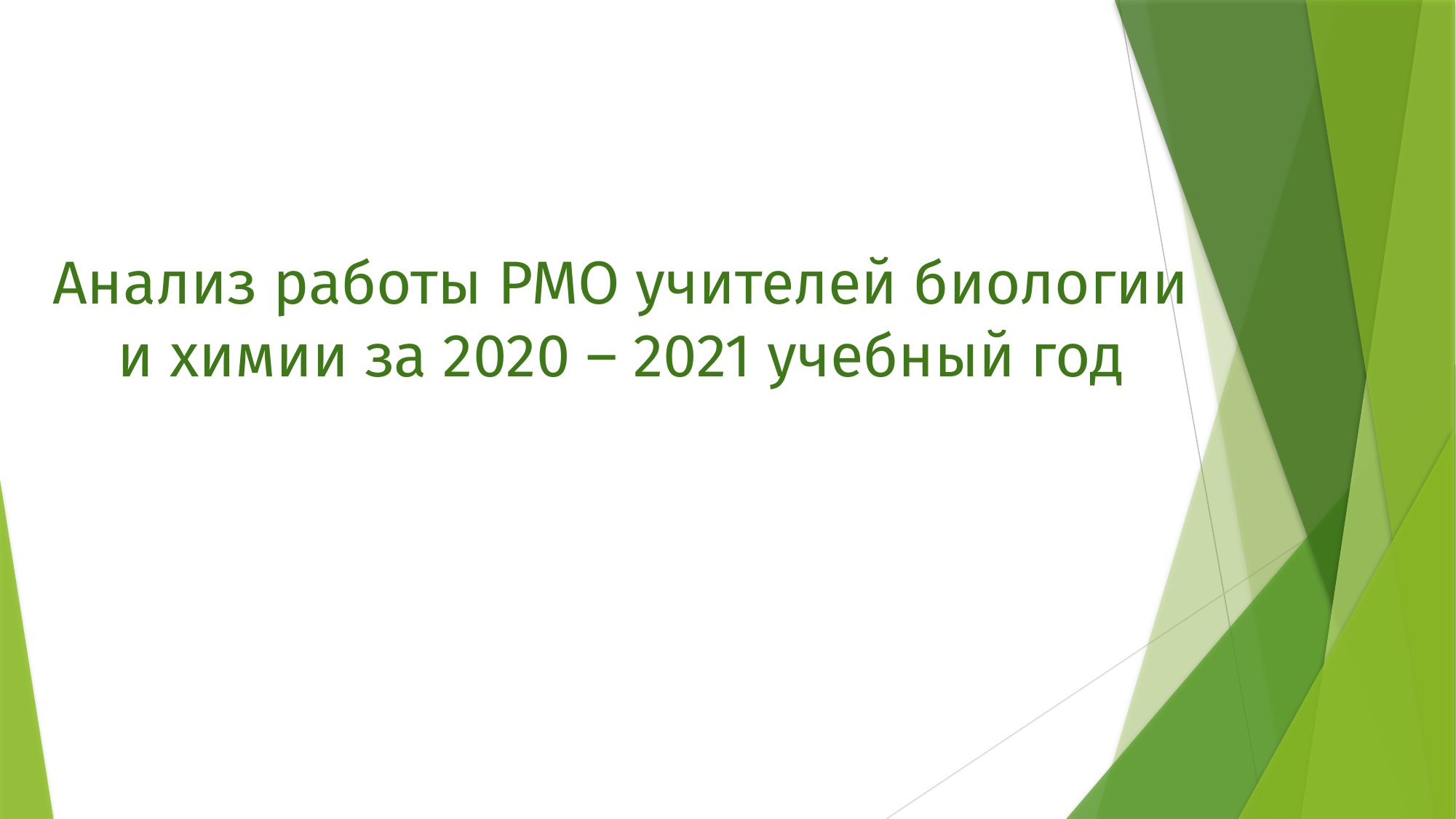

# Анализ работы РМО учителей биологии и химии за 2020 – 2021 учебный год